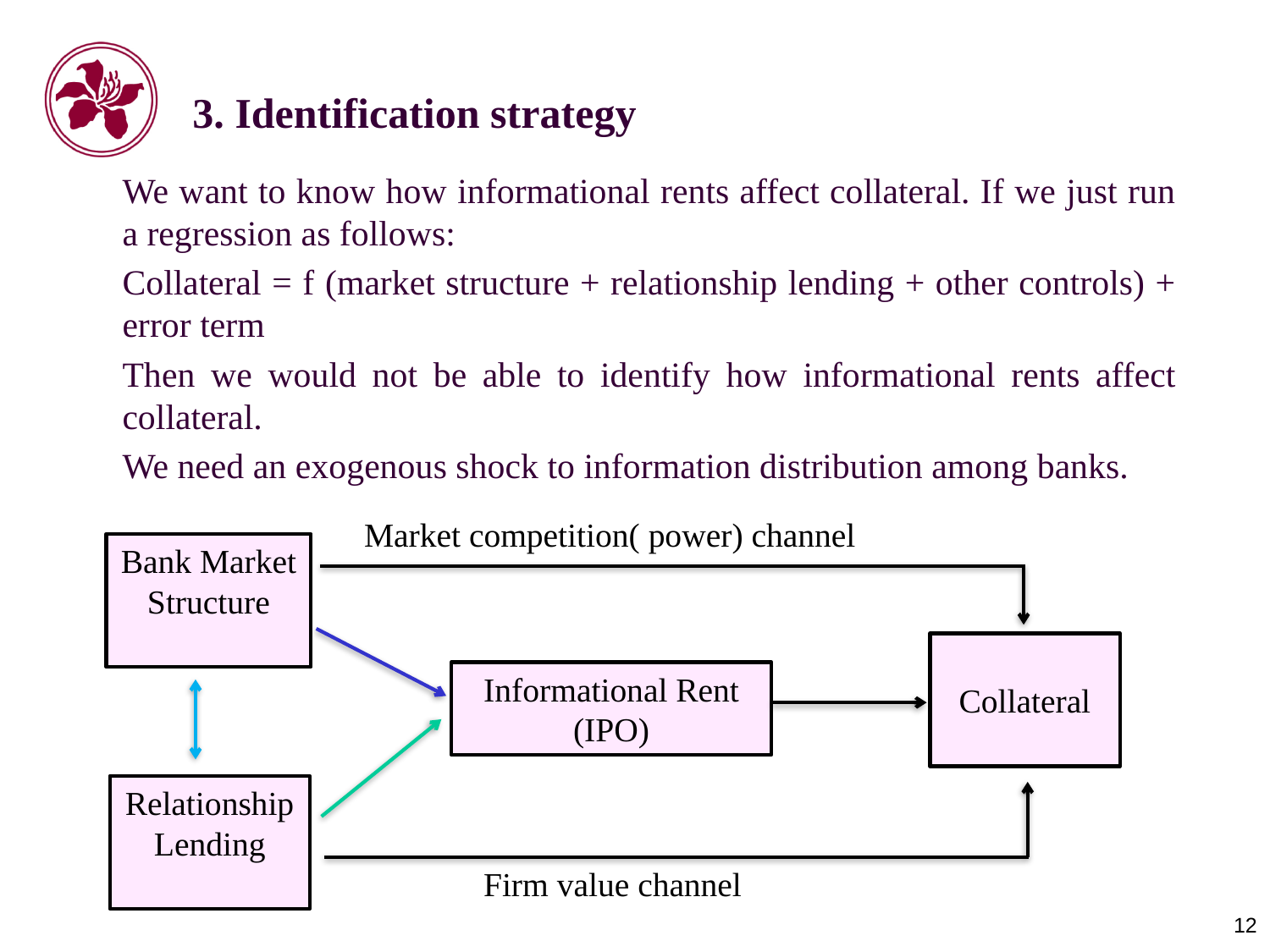

# 3. Identification strategy
We want to know how informational rents affect collateral. If we just run a regression as follows:
Collateral = f (market structure + relationship lending + other controls) + error term
Then we would not be able to identify how informational rents affect collateral.
We need an exogenous shock to information distribution among banks.
Market competition( power) channel
Bank Market Structure

Collateral

Informational Rent
(IPO)
Relationship
Lending

Firm value channel
12